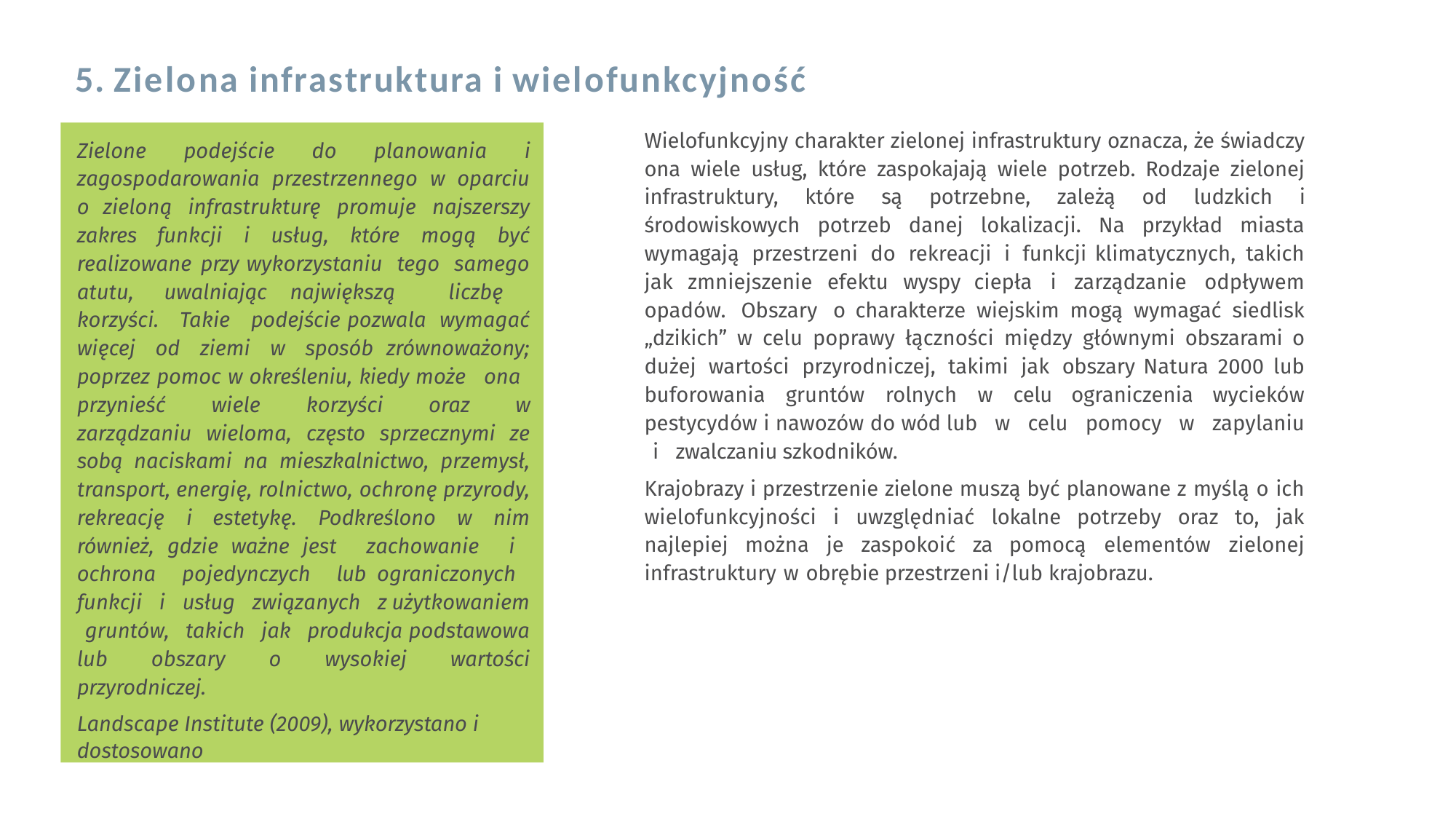

5. Zielona infrastruktura i wielofunkcyjność
Zielone   podejście   do   planowania   i zagospodarowania przestrzennego w oparciu o zieloną infrastrukturę promuje najszerszy zakres funkcji i usług, które mogą być realizowane przy wykorzystaniu tego samego atutu, uwalniając największą  liczbę  korzyści.  Takie  podejście pozwala wymagać więcej od ziemi w sposób zrównoważony; poprzez pomoc w określeniu, kiedy może  ona  przynieść  wiele  korzyści  oraz  w zarządzaniu wieloma, często sprzecznymi ze sobą naciskami na mieszkalnictwo, przemysł, transport, energię, rolnictwo, ochronę przyrody, rekreację i estetykę. Podkreślono w nim również, gdzie ważne jest  zachowanie  i  ochrona  pojedynczych  lub ograniczonych  funkcji  i  usług  związanych  z użytkowaniem  gruntów,  takich  jak  produkcja podstawowa lub obszary o wysokiej wartości przyrodniczej.
Landscape Institute (2009), wykorzystano i
dostosowano
Wielofunkcyjny charakter zielonej infrastruktury oznacza, że świadczy ona wiele usług, które zaspokajają wiele potrzeb. Rodzaje zielonej infrastruktury, które są potrzebne, zależą od ludzkich i środowiskowych potrzeb danej lokalizacji. Na przykład miasta wymagają przestrzeni do rekreacji i funkcji klimatycznych, takich jak zmniejszenie efektu wyspy ciepła i zarządzanie odpływem opadów. Obszary o charakterze wiejskim mogą wymagać siedlisk „dzikich” w celu poprawy łączności między głównymi obszarami o dużej wartości przyrodniczej, takimi jak obszary Natura 2000 lub buforowania gruntów rolnych w celu ograniczenia wycieków pestycydów i nawozów do wód lub  w  celu  pomocy  w  zapylaniu  i  zwalczaniu szkodników.
Krajobrazy i przestrzenie zielone muszą być planowane z myślą o ich wielofunkcyjności i uwzględniać lokalne potrzeby oraz to, jak najlepiej można je zaspokoić za pomocą elementów zielonej infrastruktury w obrębie przestrzeni i/lub krajobrazu.